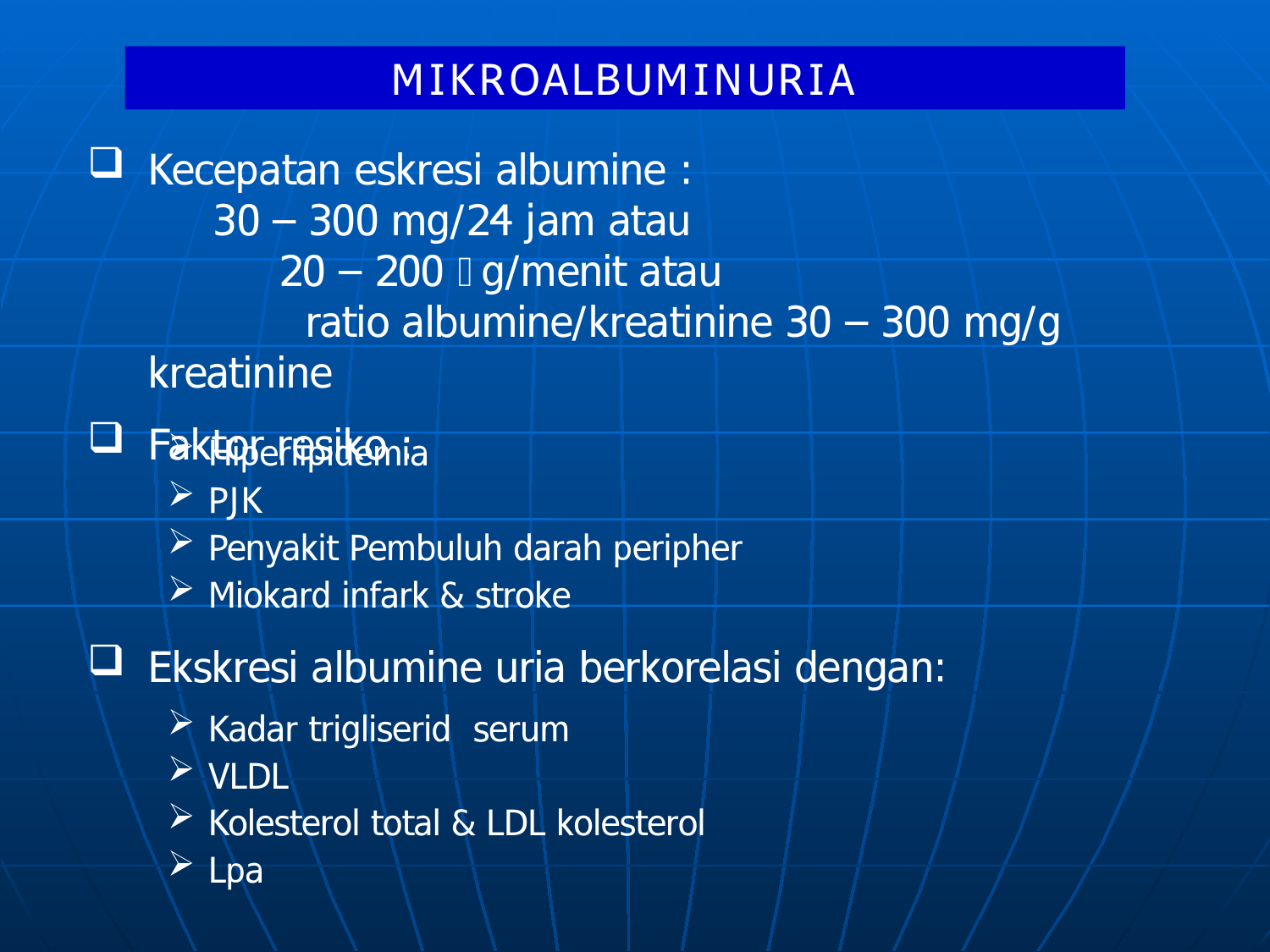

MIKROALBUMINURIA
Kecepatan eskresi albumine :                                             30 – 300 mg/24 jam atau                                                  20 – 200 μg/menit atau                                                  ratio albumine/kreatinine 30 – 300 mg/g kreatinine
Faktor resiko :
 Hiperlipidemia
 PJK
 Penyakit Pembuluh darah peripher
 Miokard infark & stroke
Ekskresi albumine uria berkorelasi dengan:
 Kadar trigliserid  serum
 VLDL
 Kolesterol total & LDL kolesterol
 Lpa